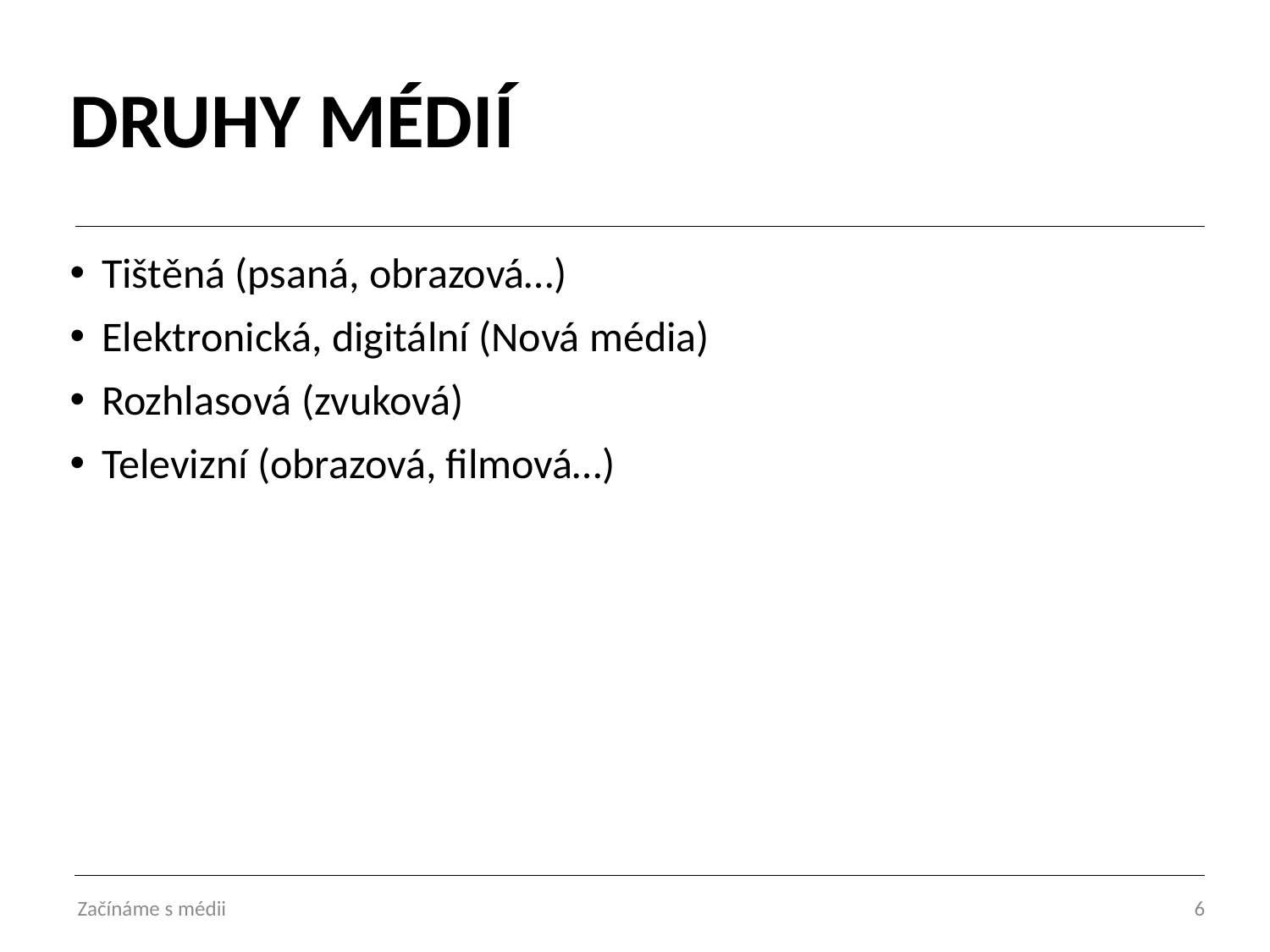

# DRUHY MÉDIÍ
Tištěná (psaná, obrazová…)
Elektronická, digitální (Nová média)
Rozhlasová (zvuková)
Televizní (obrazová, filmová…)

Začínáme s médii
6